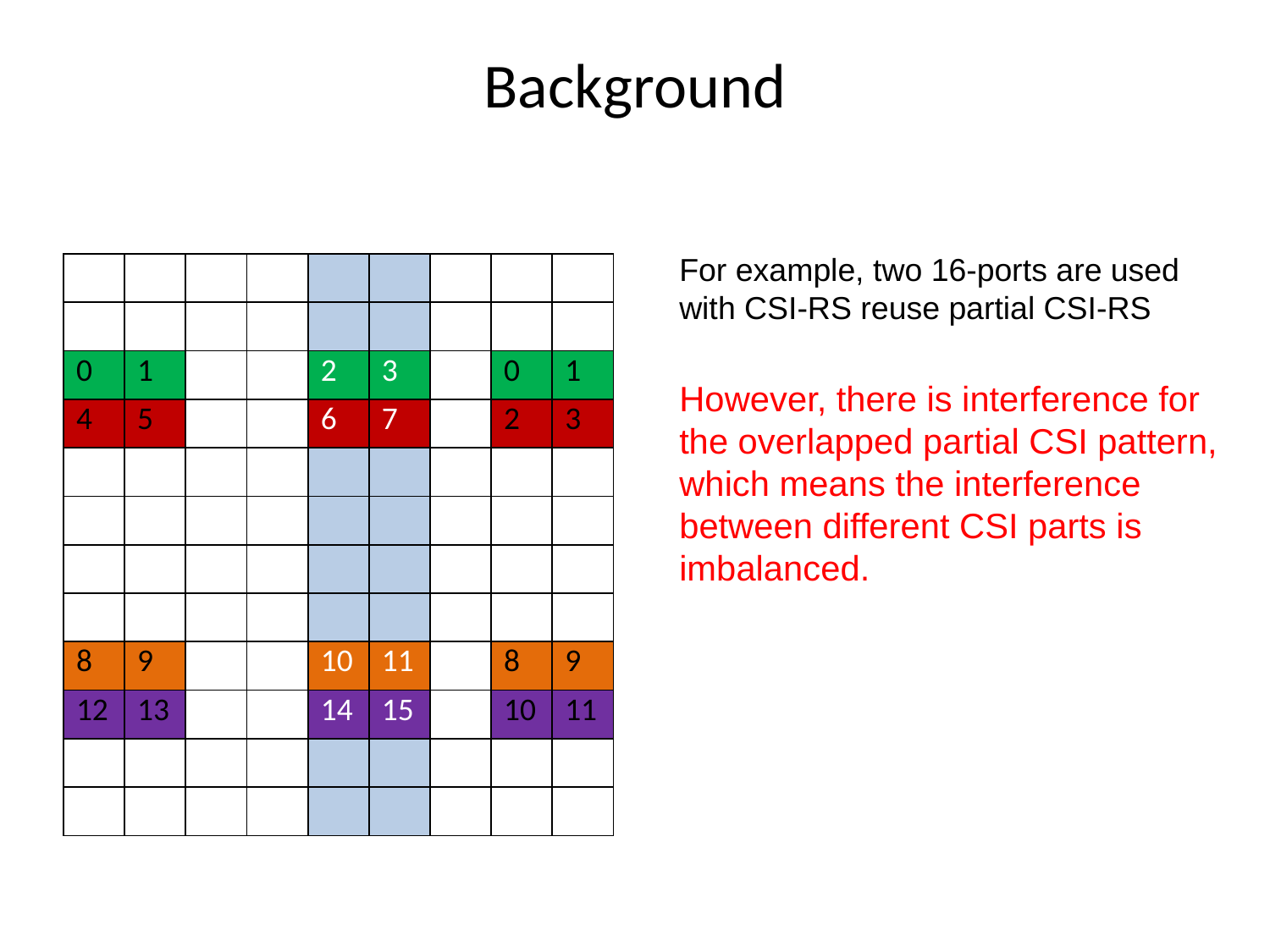

# Background
For example, two 16-ports are used with CSI-RS reuse partial CSI-RS

However, there is interference for the overlapped partial CSI pattern, which means the interference between different CSI parts is imbalanced.

|  |  |  |  |  |  |  |  |  |
| --- | --- | --- | --- | --- | --- | --- | --- | --- |
|  |  |  |  |  |  |  |  |  |
| 0 | 1 |  |  | 2 | 3 |  | 0 | 1 |
| 4 | 5 |  |  | 6 | 7 |  | 2 | 3 |
|  |  |  |  |  |  |  |  |  |
|  |  |  |  |  |  |  |  |  |
|  |  |  |  |  |  |  |  |  |
|  |  |  |  |  |  |  |  |  |
| 8 | 9 |  |  | 10 | 11 |  | 8 | 9 |
| 12 | 13 |  |  | 14 | 15 |  | 10 | 11 |
|  |  |  |  |  |  |  |  |  |
|  |  |  |  |  |  |  |  |  |